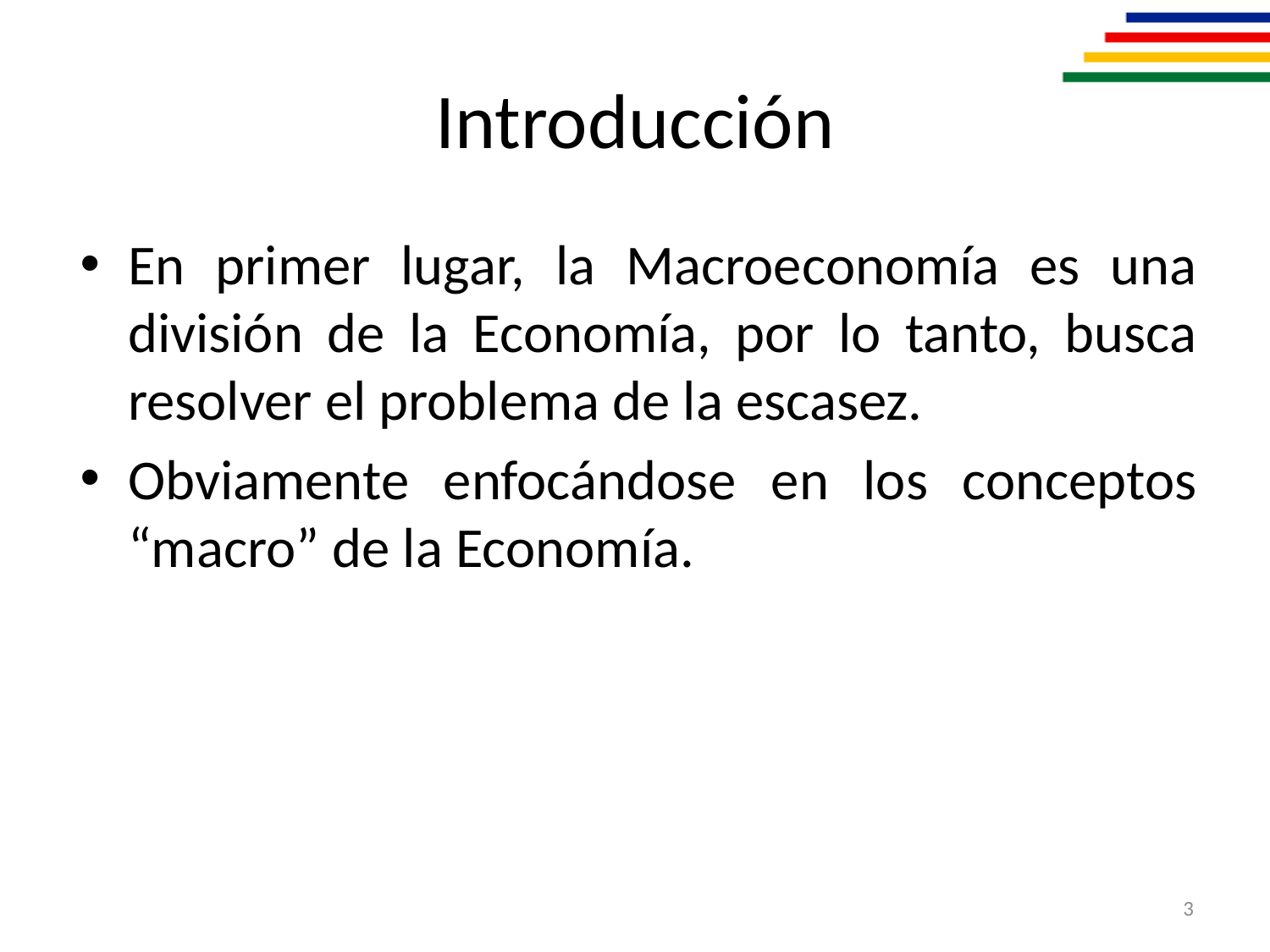

# Introducción
En primer lugar, la Macroeconomía es una división de la Economía, por lo tanto, busca resolver el problema de la escasez.
Obviamente enfocándose en los conceptos “macro” de la Economía.
3